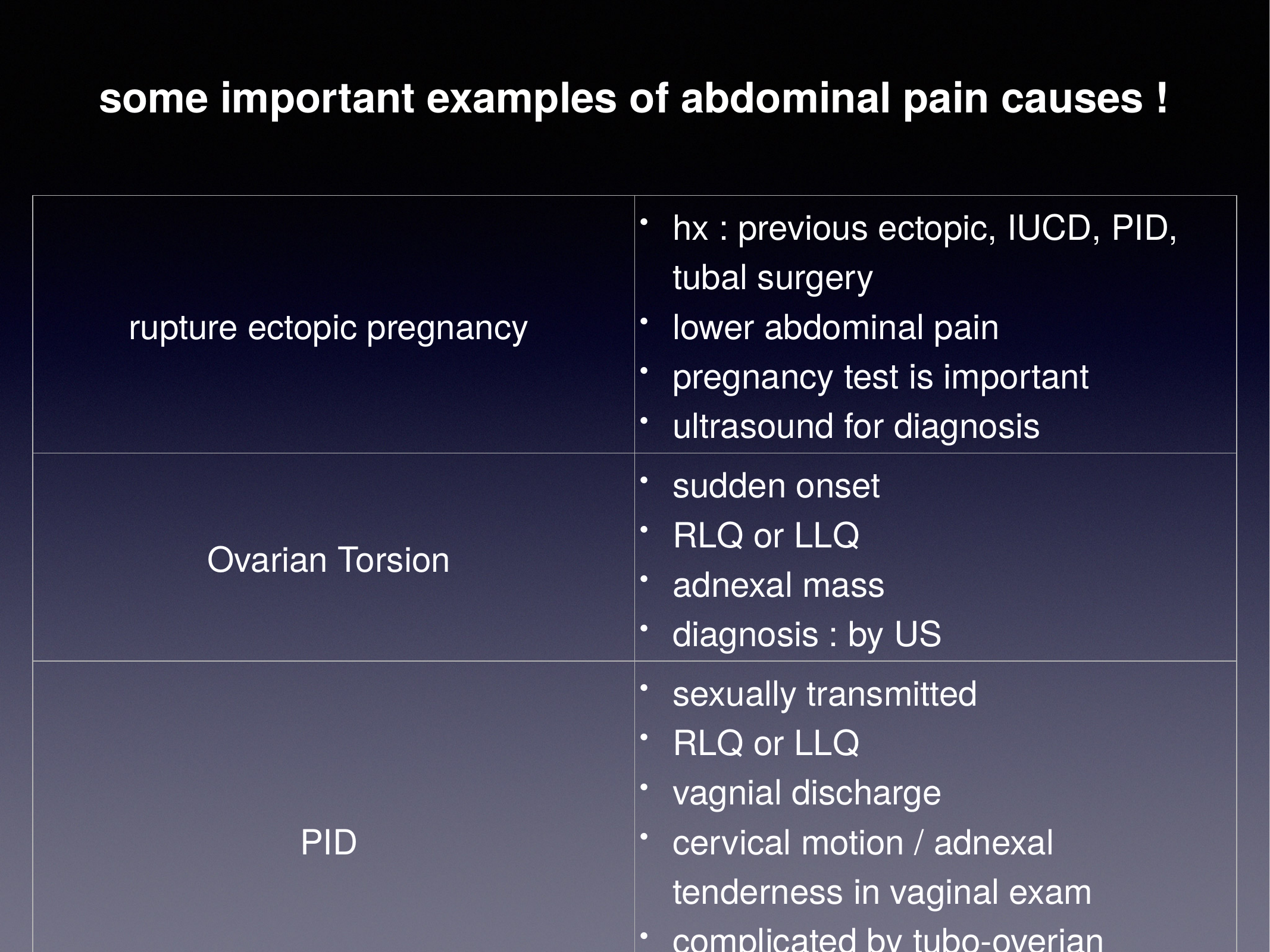

# some important examples of abdominal pain causes !
| rupture ectopic pregnancy | hx : previous ectopic, IUCD, PID, tubal surgery lower abdominal pain pregnancy test is important ultrasound for diagnosis |
| --- | --- |
| Ovarian Torsion | sudden onset RLQ or LLQ adnexal mass diagnosis : by US |
| PID | sexually transmitted RLQ or LLQ vagnial discharge cervical motion / adnexal tenderness in vaginal exam complicated by tubo-overian abscess |